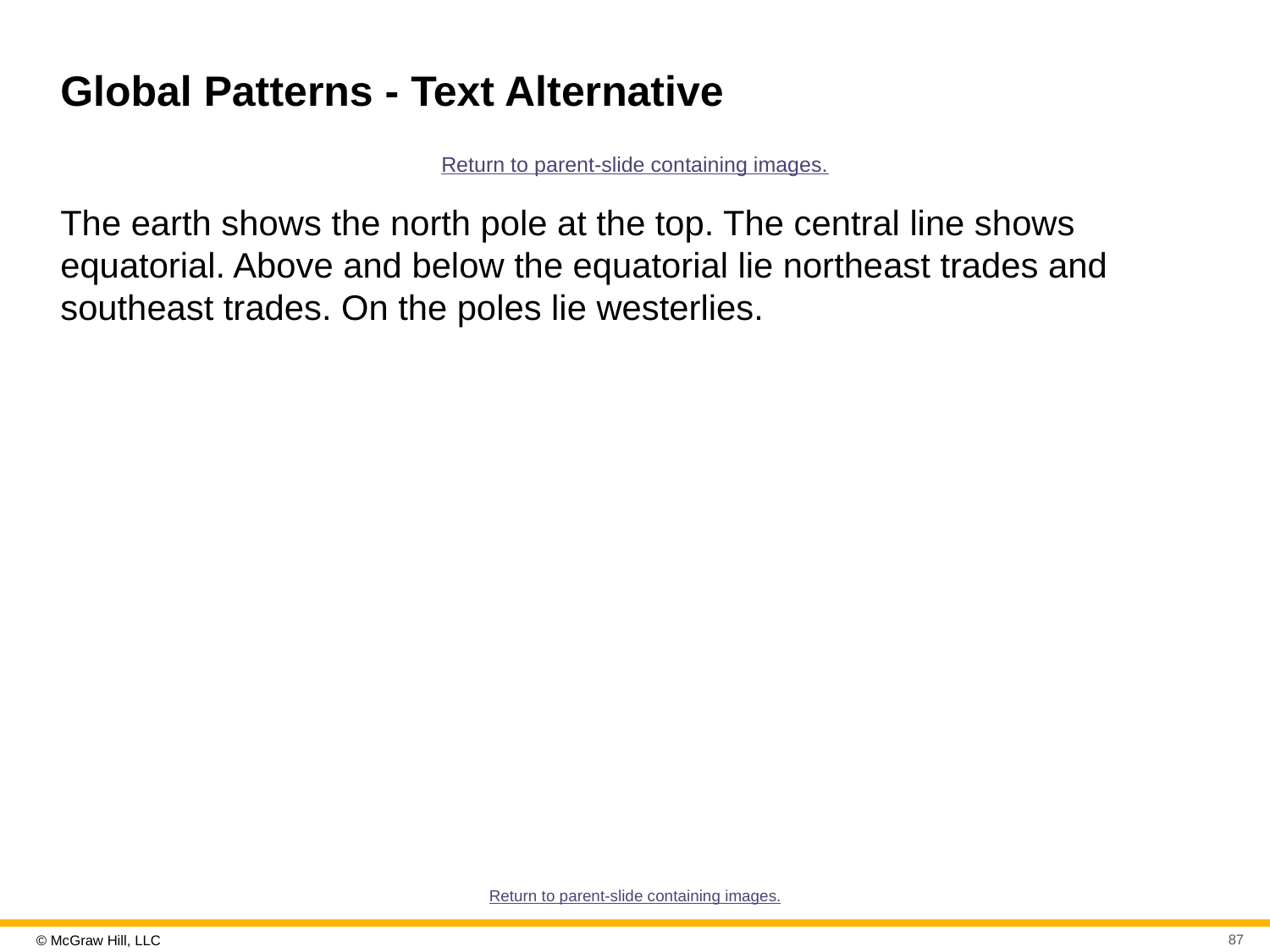

# Global Patterns - Text Alternative
Return to parent-slide containing images.
The earth shows the north pole at the top. The central line shows equatorial. Above and below the equatorial lie northeast trades and southeast trades. On the poles lie westerlies.
Return to parent-slide containing images.
87